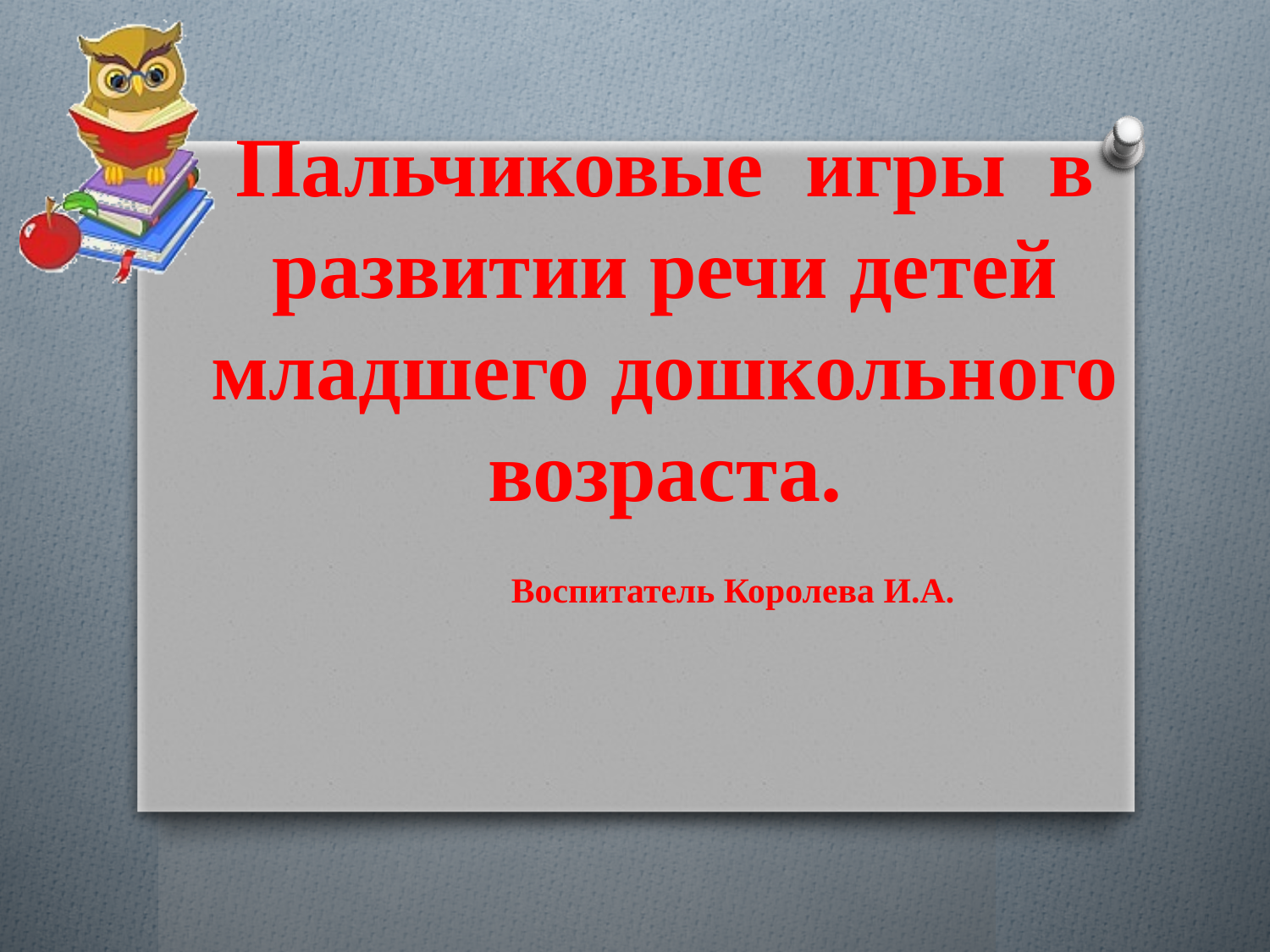

# Пальчиковые  игры  в развитии речи детей младшего дошкольного возраста. Воспитатель Королева И.А.